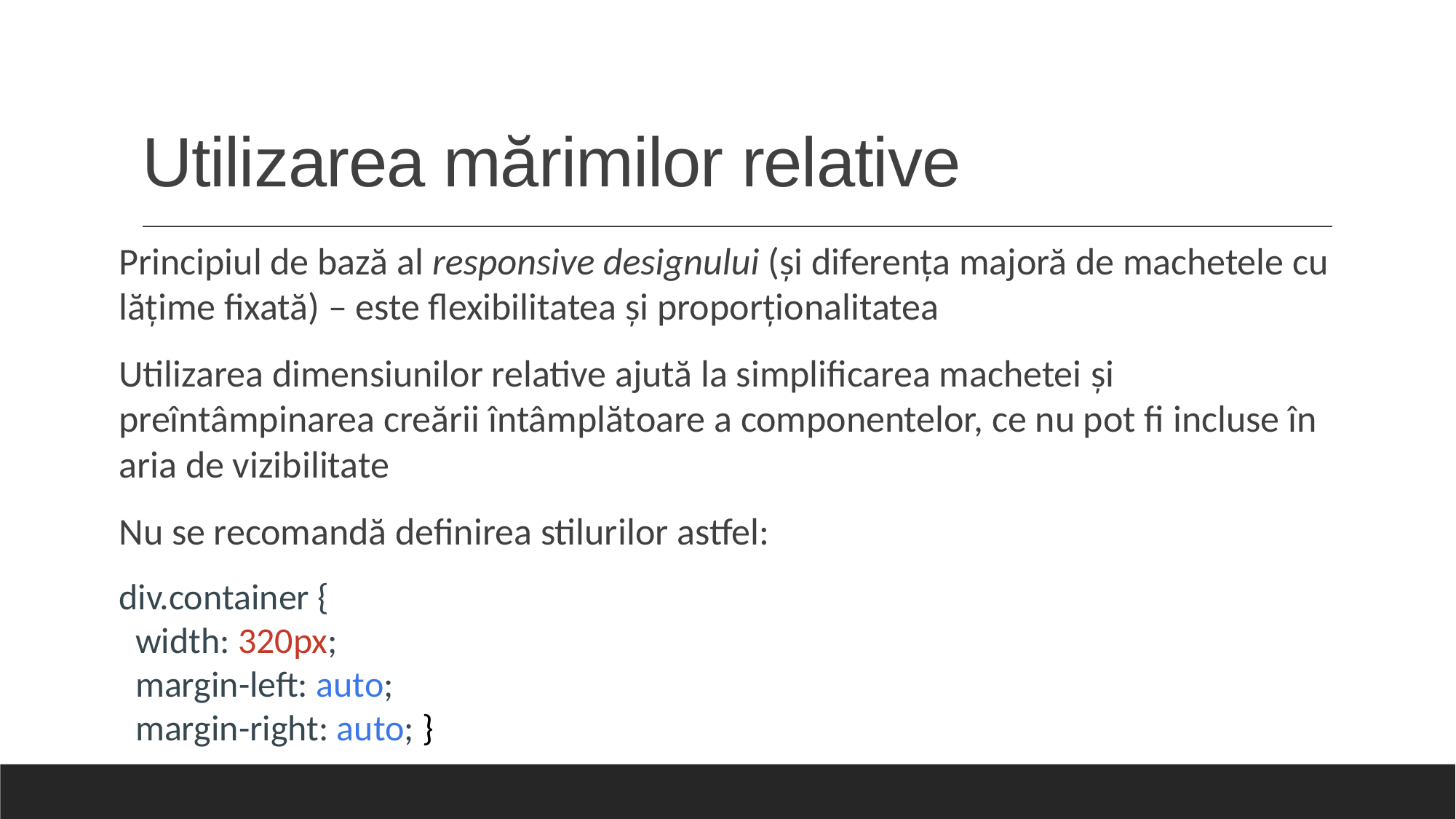

# Utilizarea mărimilor relative
Principiul de bază al responsive designului (și diferența majoră de machetele cu lățime fixată) – este flexibilitatea și proporționalitatea
Utilizarea dimensiunilor relative ajută la simplificarea machetei și preîntâmpinarea creării întâmplătoare a componentelor, ce nu pot fi incluse în aria de vizibilitate
Nu se recomandă definirea stilurilor astfel:
div.container {
  width: 320px;
  margin-left: auto;
  margin-right: auto; }